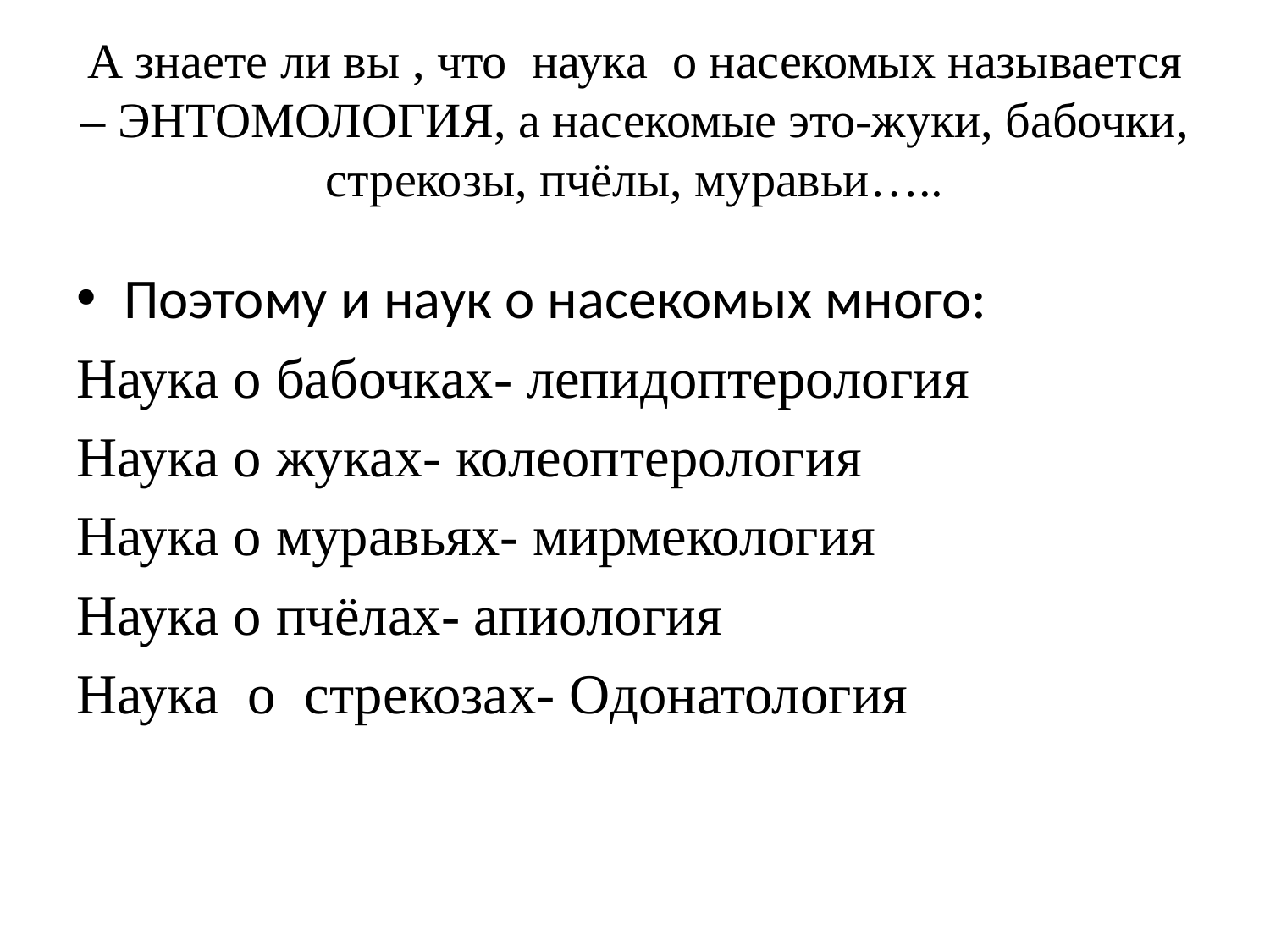

# А знаете ли вы , что  наука  о насекомых называется – ЭНТОМОЛОГИЯ, а насекомые это-жуки, бабочки, стрекозы, пчёлы, муравьи…..
Поэтому и наук о насекомых много:
Наука о бабочках- лепидоптерология
Наука о жуках- колеоптерология
Наука о муравьях- мирмекология
Наука о пчёлах- апиология
Наука  о  стрекозах- Одонатология